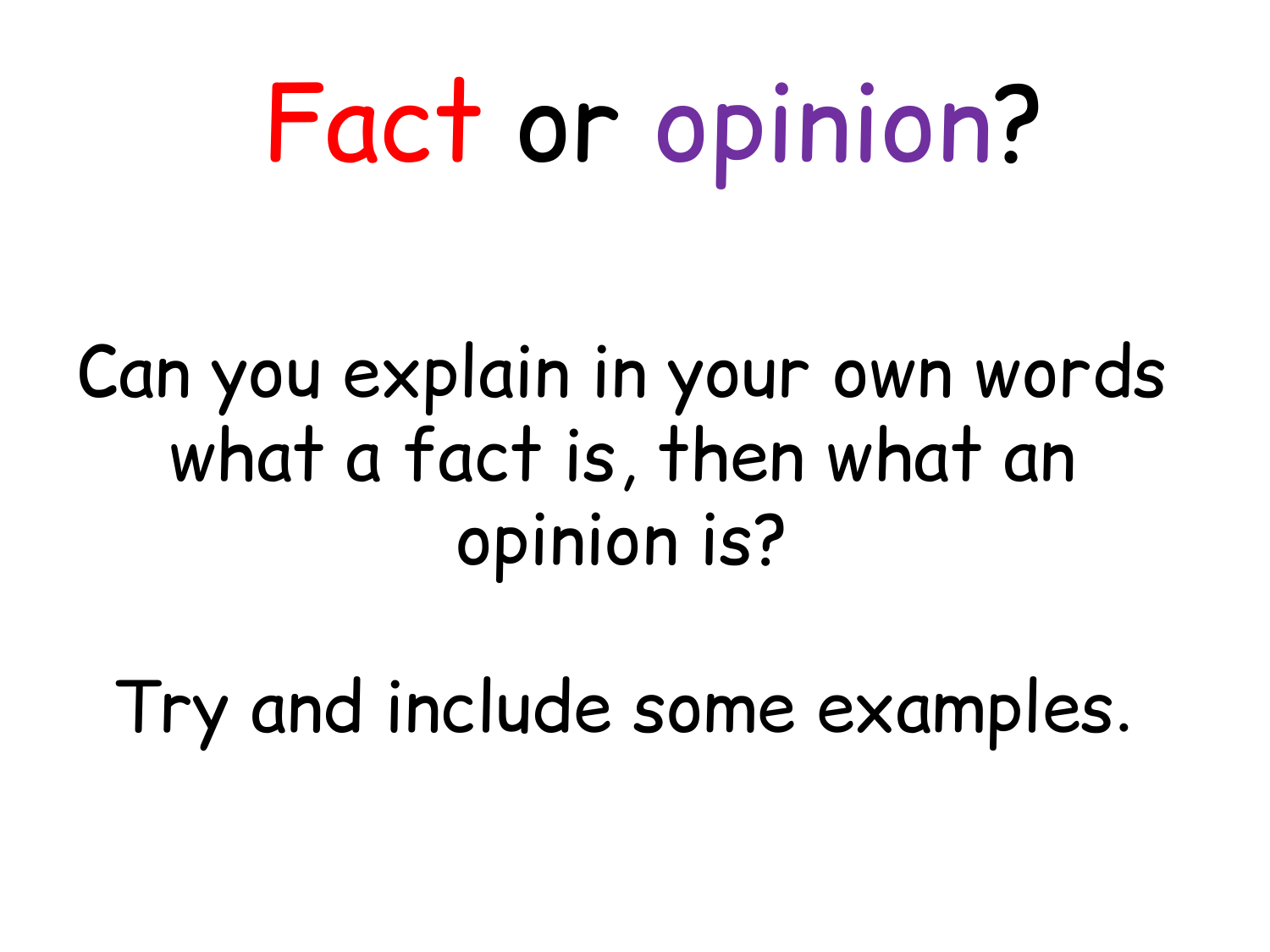

Fact or opinion?
# Can you explain in your own words what a fact is, then what an opinion is? Try and include some examples.